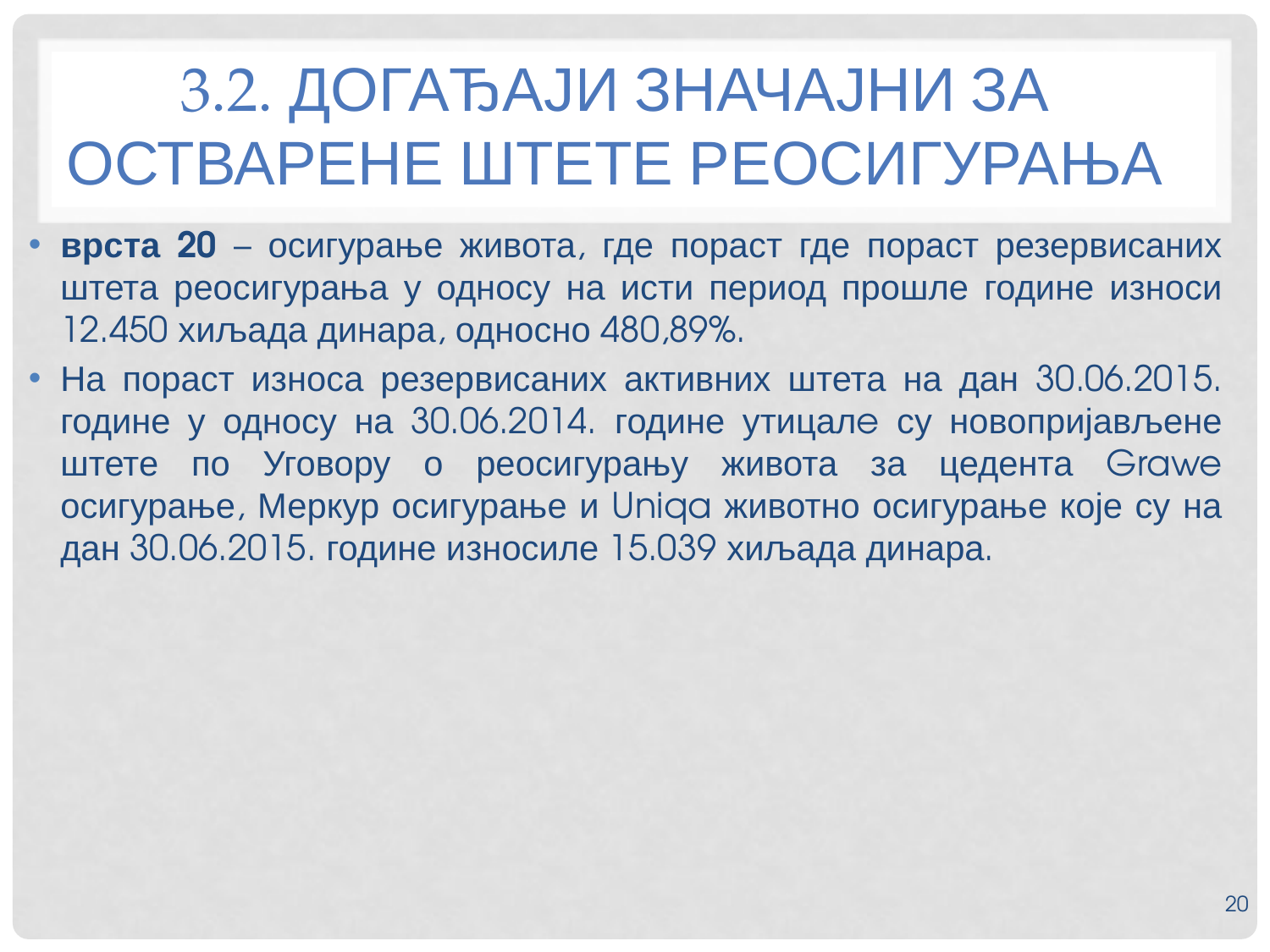

# 3.2. ДОГАЂАЈИ ЗНАЧАЈНИ ЗА ОСТВАРЕНЕ ШТЕТЕ РЕОСИГУРАЊА
врста 20 – осигурање живота, где пораст где пораст резервисаних штета реосигурања у односу на исти период прошле године износи 12.450 хиљада динара, односно 480,89%.
На пораст износа резервисаних активних штета на дан 30.06.2015. године у односу на 30.06.2014. године утицалe су новопријављене штете по Уговору о реосигурању живота за цедента Grawe осигурање, Меркур осигурање и Uniqa животно осигурање које су на дан 30.06.2015. године износиле 15.039 хиљада динара.

20